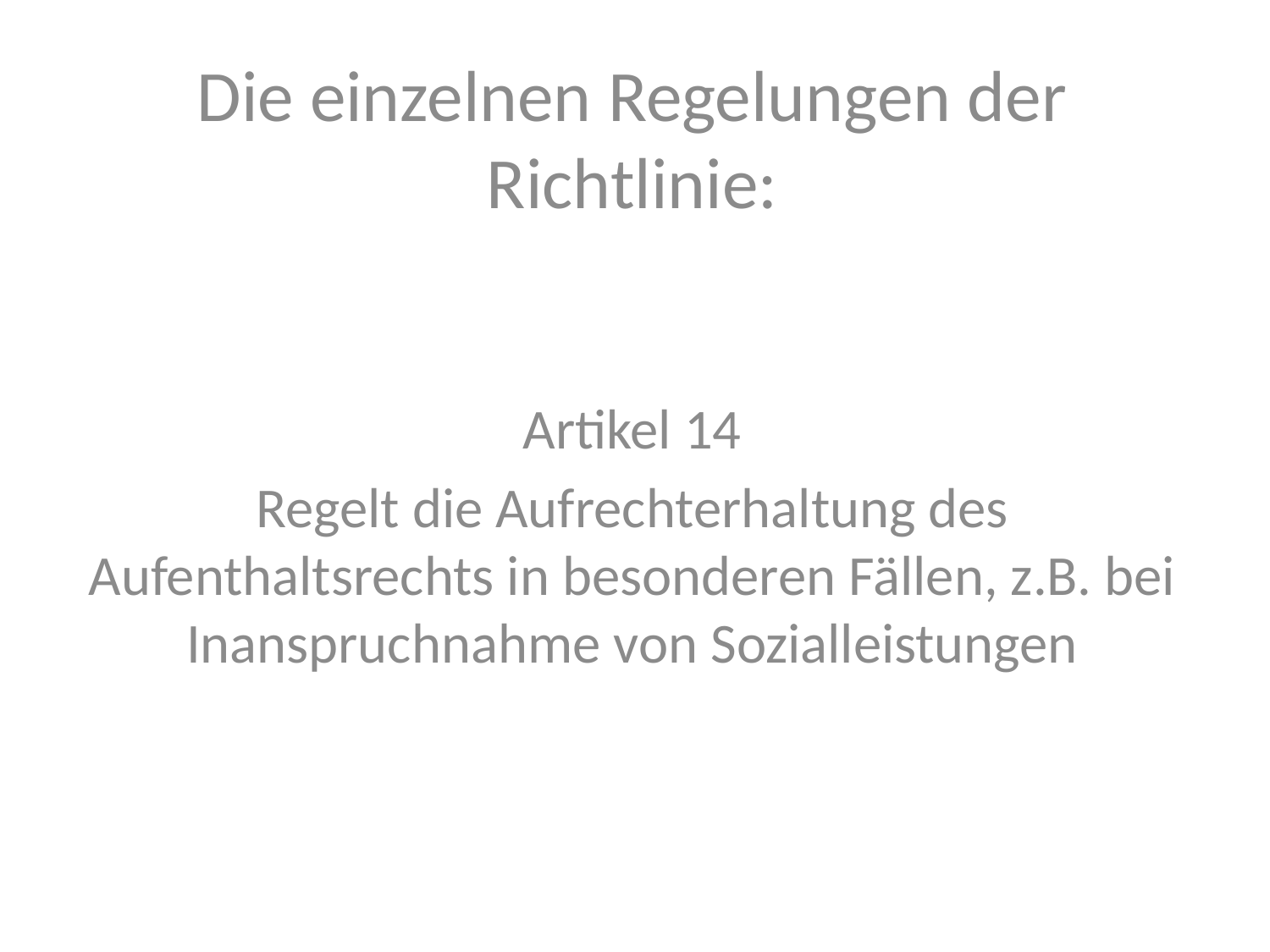

Die einzelnen Regelungen der Richtlinie:

Artikel 14
Regelt die Aufrechterhaltung des Aufenthaltsrechts in besonderen Fällen, z.B. bei Inanspruchnahme von Sozialleistungen